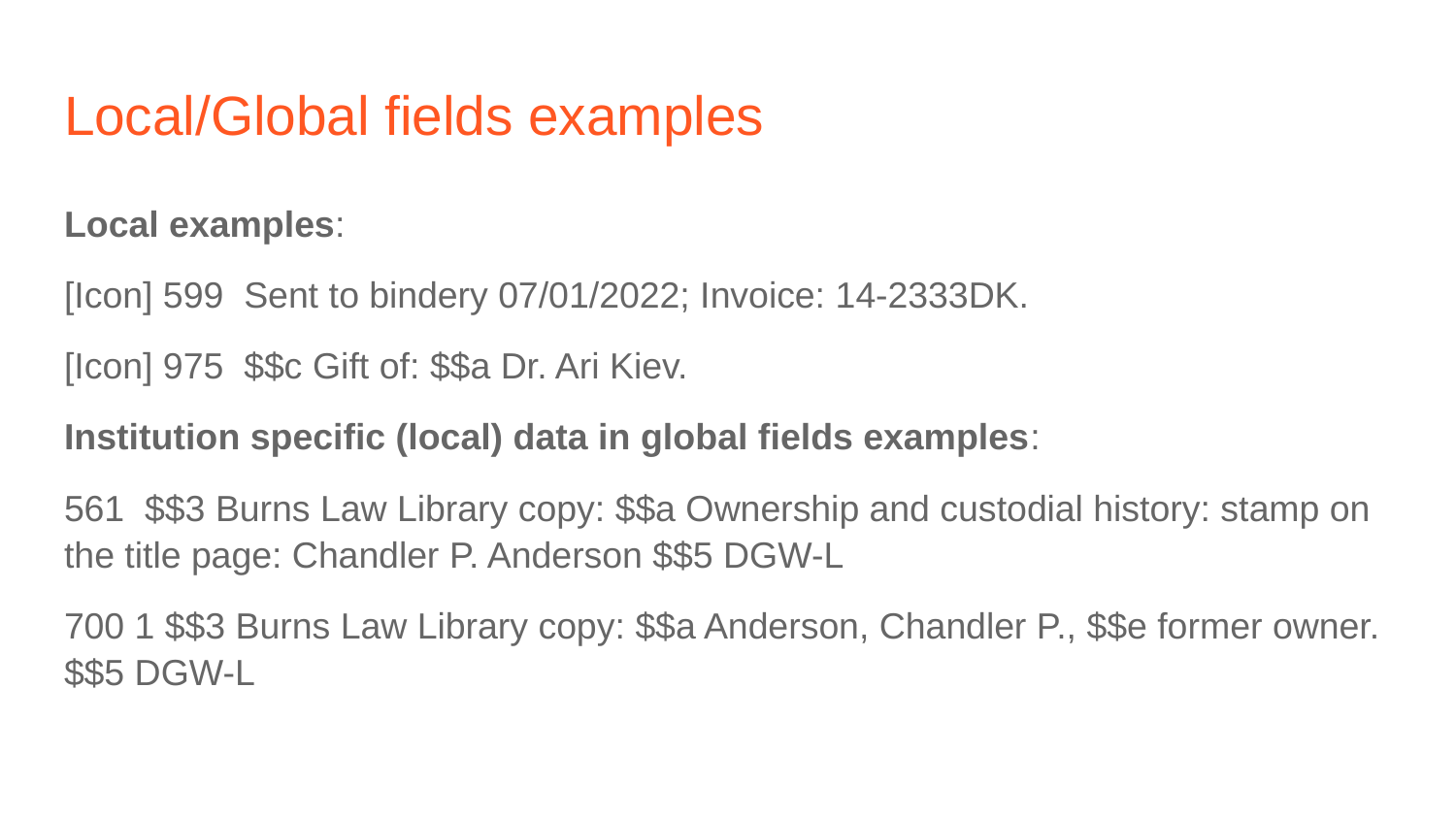

# Local/Global fields examples
Local examples:
[Icon] 599  Sent to bindery 07/01/2022; Invoice: 14-2333DK.
[Icon] 975  $$c Gift of: $$a Dr. Ari Kiev.
Institution specific (local) data in global fields examples:
561  $$3 Burns Law Library copy: $$a Ownership and custodial history: stamp on the title page: Chandler P. Anderson $$5 DGW-L
700 1 $$3 Burns Law Library copy: $$a Anderson, Chandler P., $$e former owner. $$5 DGW-L